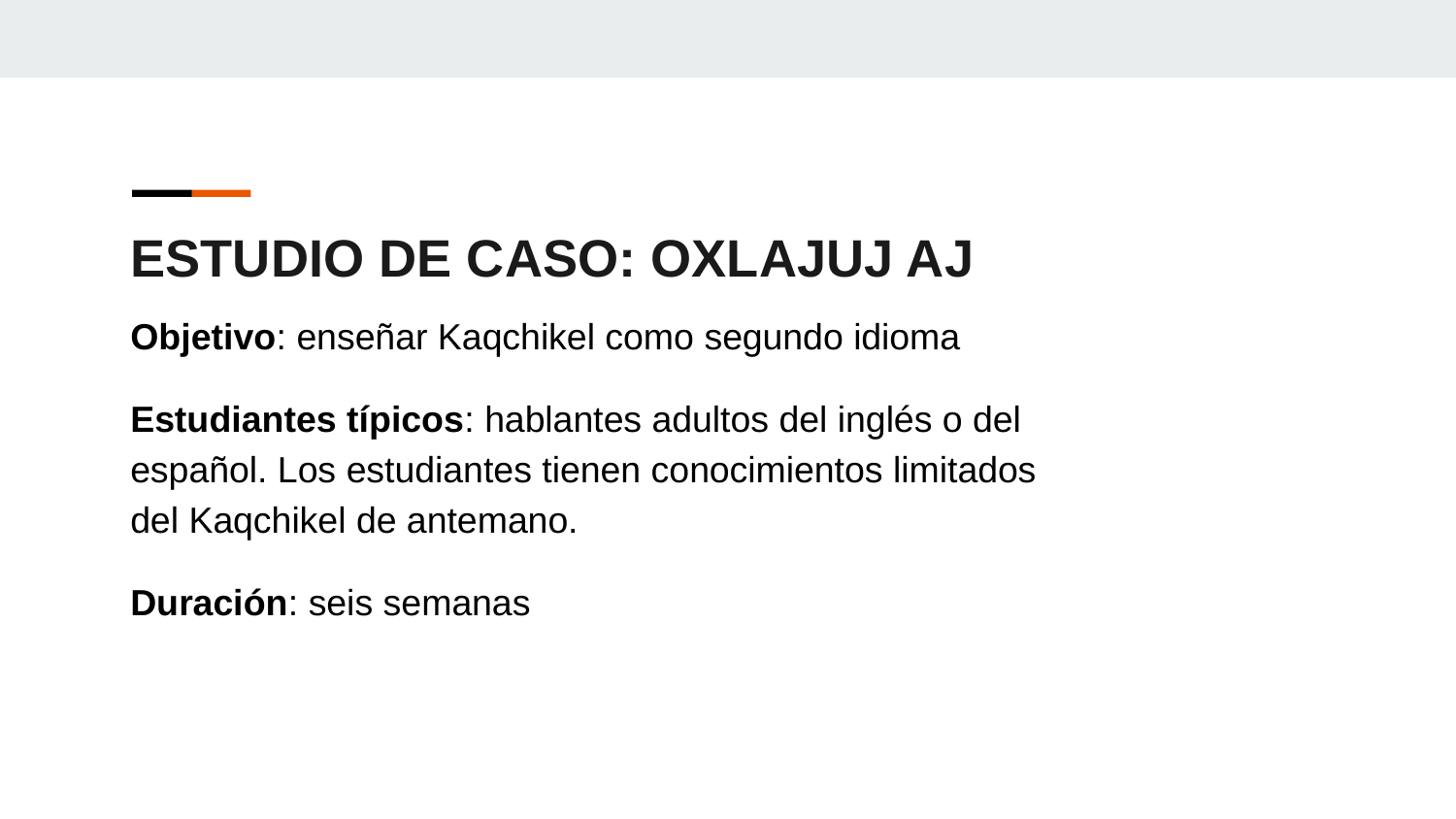

ESTUDIO DE CASO: OXLAJUJ AJ
Objetivo: enseñar Kaqchikel como segundo idioma
Estudiantes típicos: hablantes adultos del inglés o del español. Los estudiantes tienen conocimientos limitados del Kaqchikel de antemano.
Duración: seis semanas